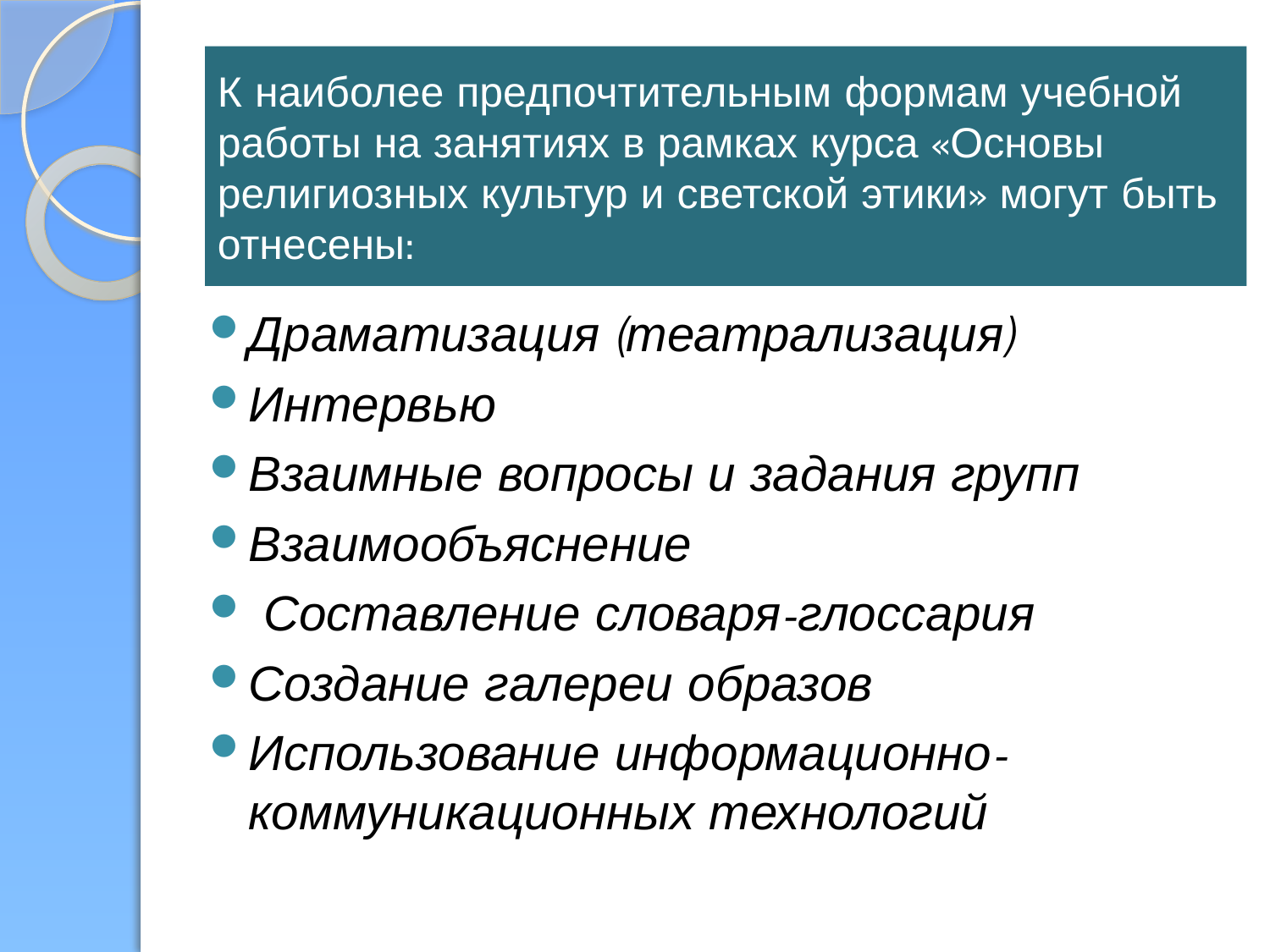

# К наиболее предпочтительным формам учебной работы на занятиях в рамках курса «Основы религиозных культур и светской этики» могут быть отнесены:
Драматизация (театрализация)
Интервью
Взаимные вопросы и задания групп
Взаимообъяснение
 Составление словаря-глоссария
Создание галереи образов
Использование информационно-коммуникационных технологий